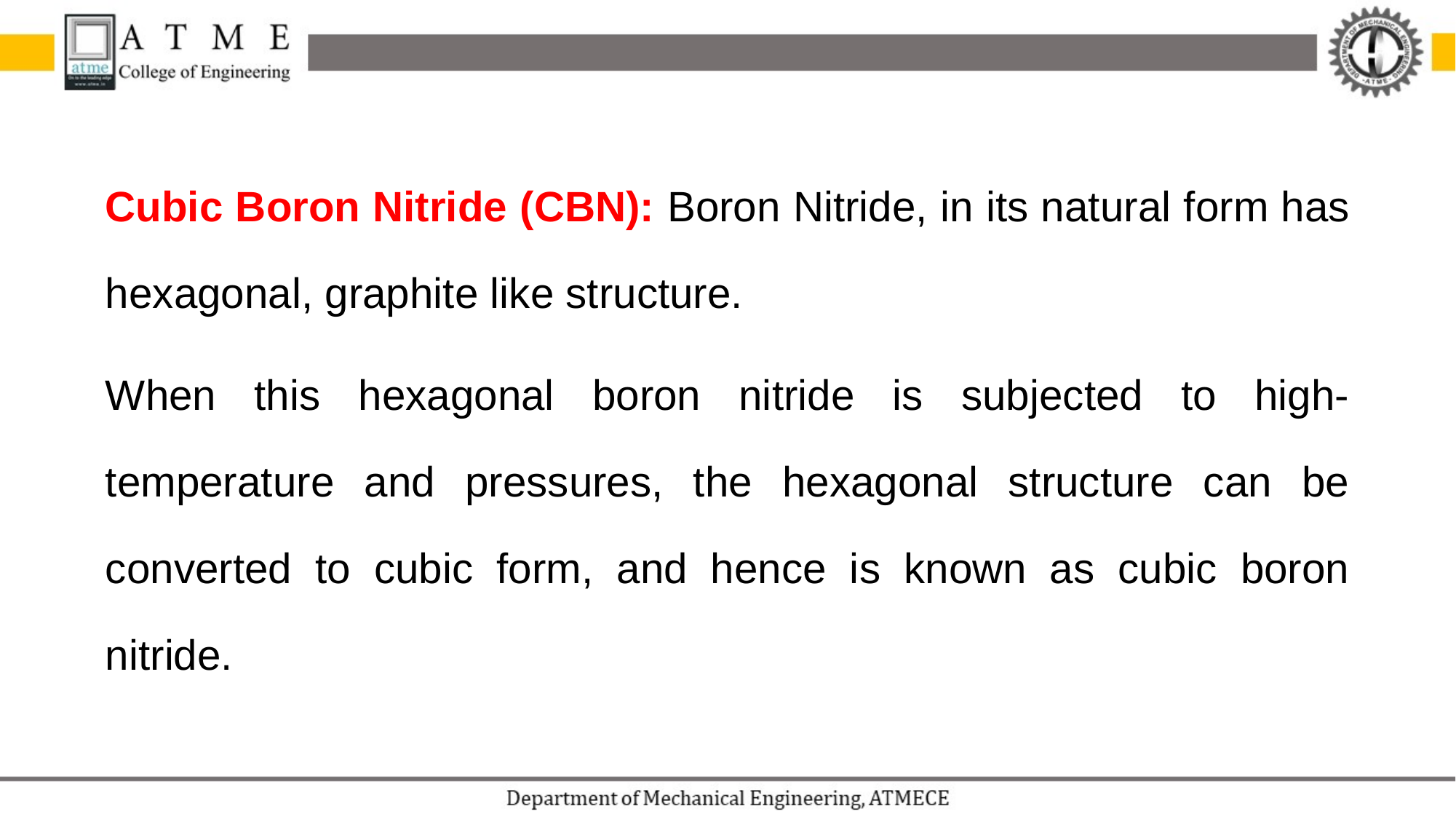

Cubic Boron Nitride (CBN): Boron Nitride, in its natural form has hexagonal, graphite like structure.
When this hexagonal boron nitride is subjected to high-temperature and pressures, the hexagonal structure can be converted to cubic form, and hence is known as cubic boron nitride.